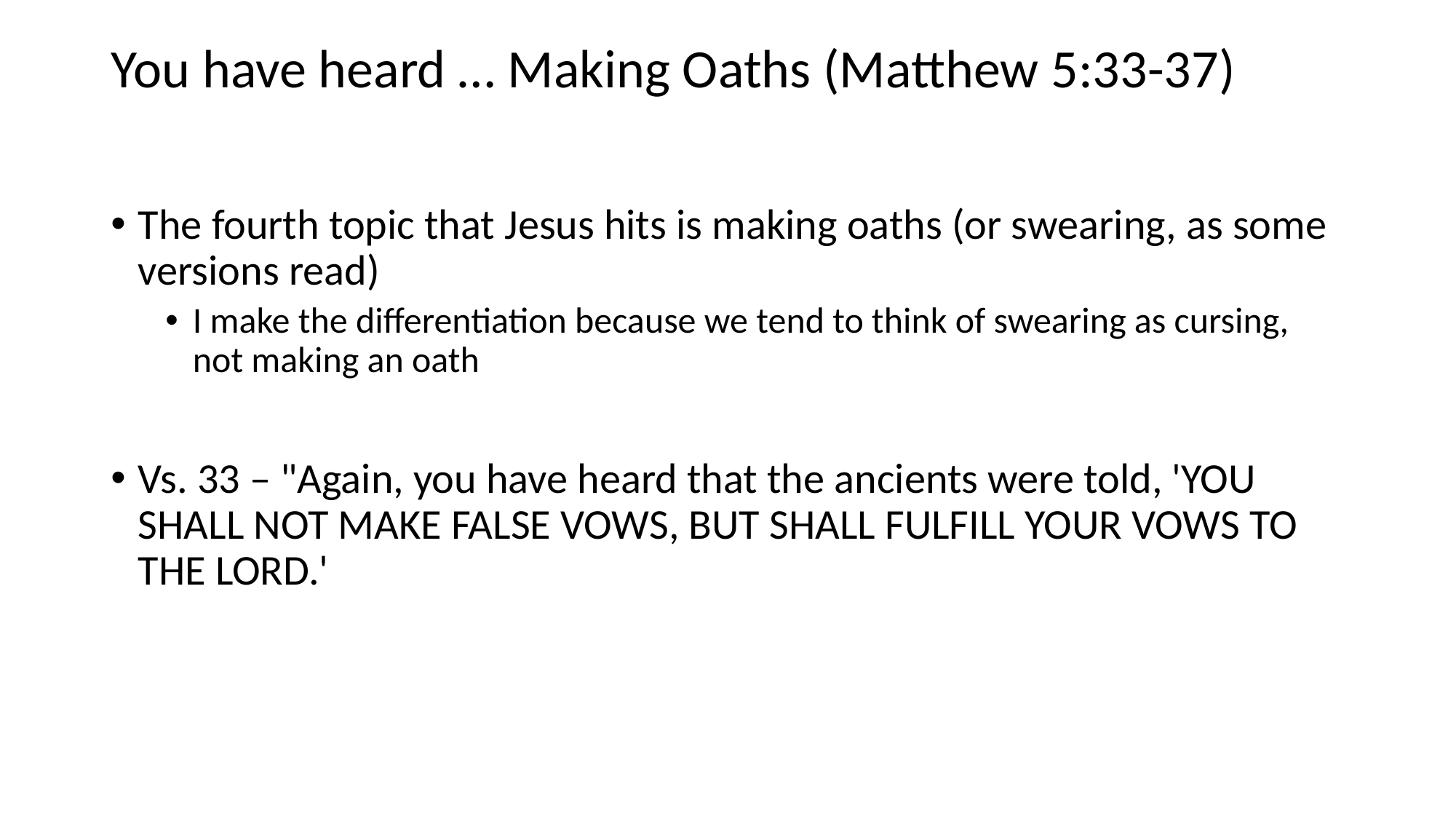

# You have heard … Making Oaths (Matthew 5:33-37)

The fourth topic that Jesus hits is making oaths (or swearing, as some versions read)
I make the differentiation because we tend to think of swearing as cursing, not making an oath

Vs. 33 – "Again, you have heard that the ancients were told, 'YOU SHALL NOT MAKE FALSE VOWS, BUT SHALL FULFILL YOUR VOWS TO THE LORD.'